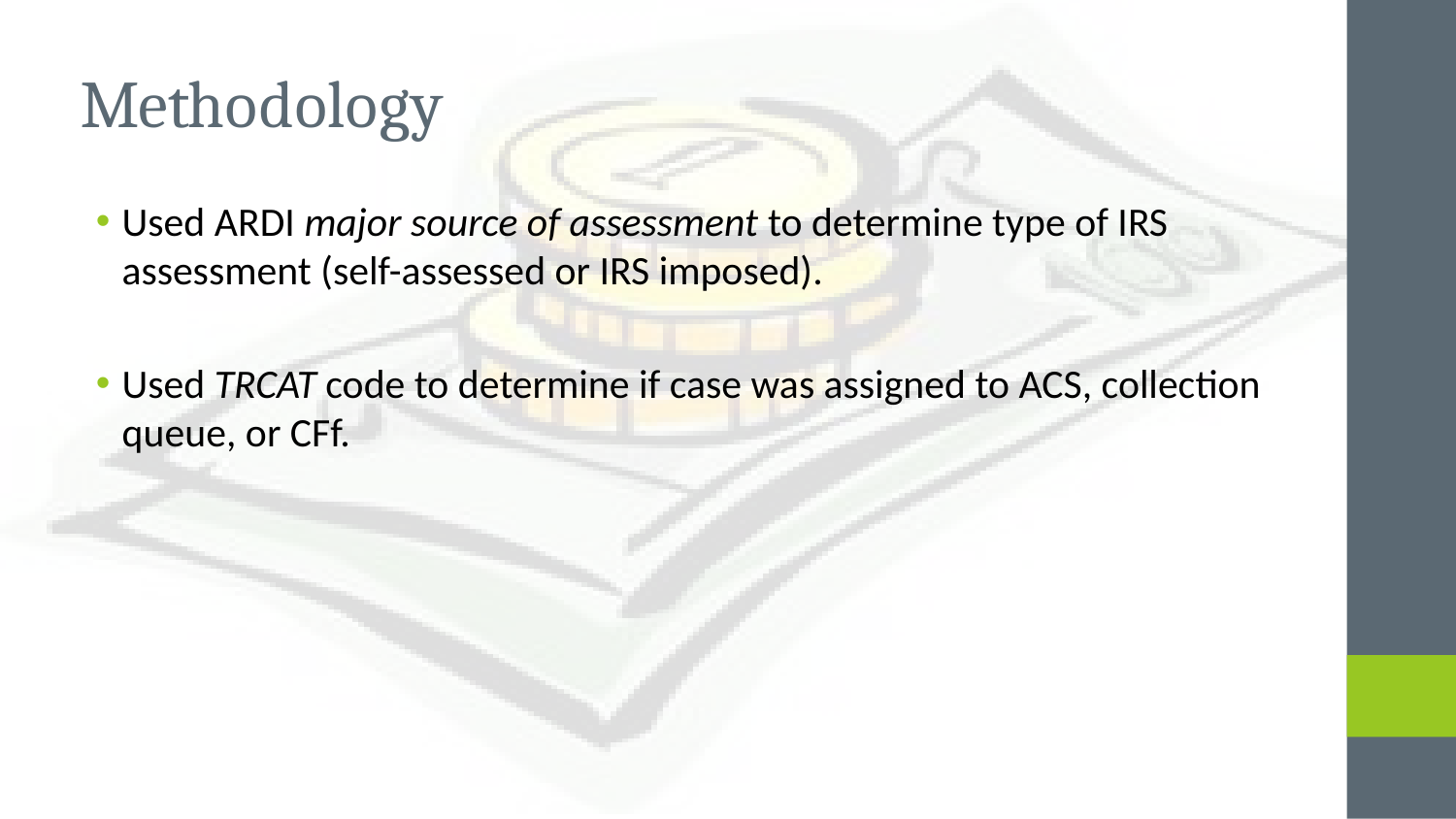

# Methodology
Used ARDI major source of assessment to determine type of IRS assessment (self-assessed or IRS imposed).

Used TRCAT code to determine if case was assigned to ACS, collection queue, or CFf.